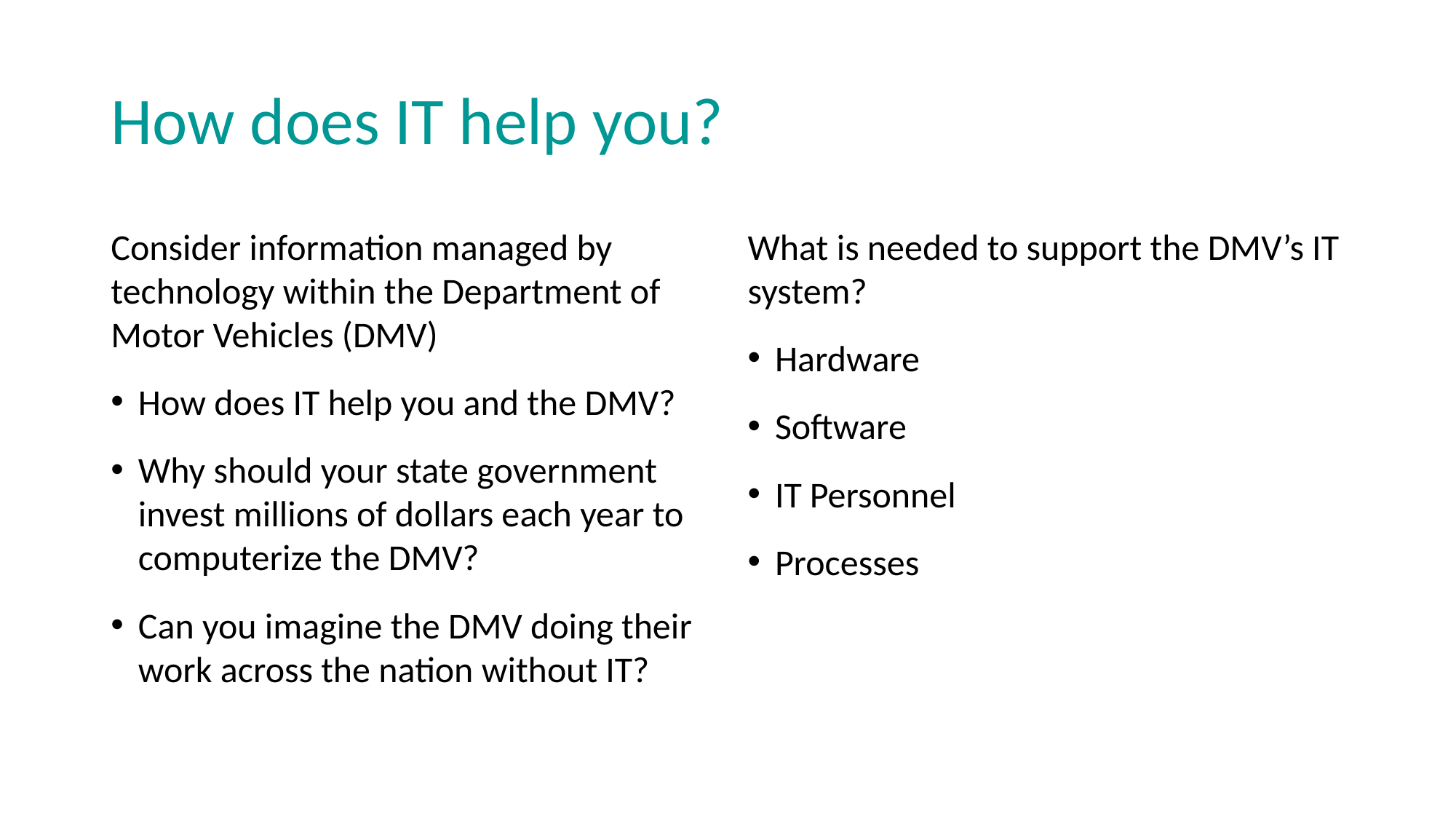

# How does IT help you?
Consider information managed by technology within the Department of Motor Vehicles (DMV)
How does IT help you and the DMV?
Why should your state government invest millions of dollars each year to computerize the DMV?
Can you imagine the DMV doing their work across the nation without IT?
What is needed to support the DMV’s IT system?
Hardware
Software
IT Personnel
Processes